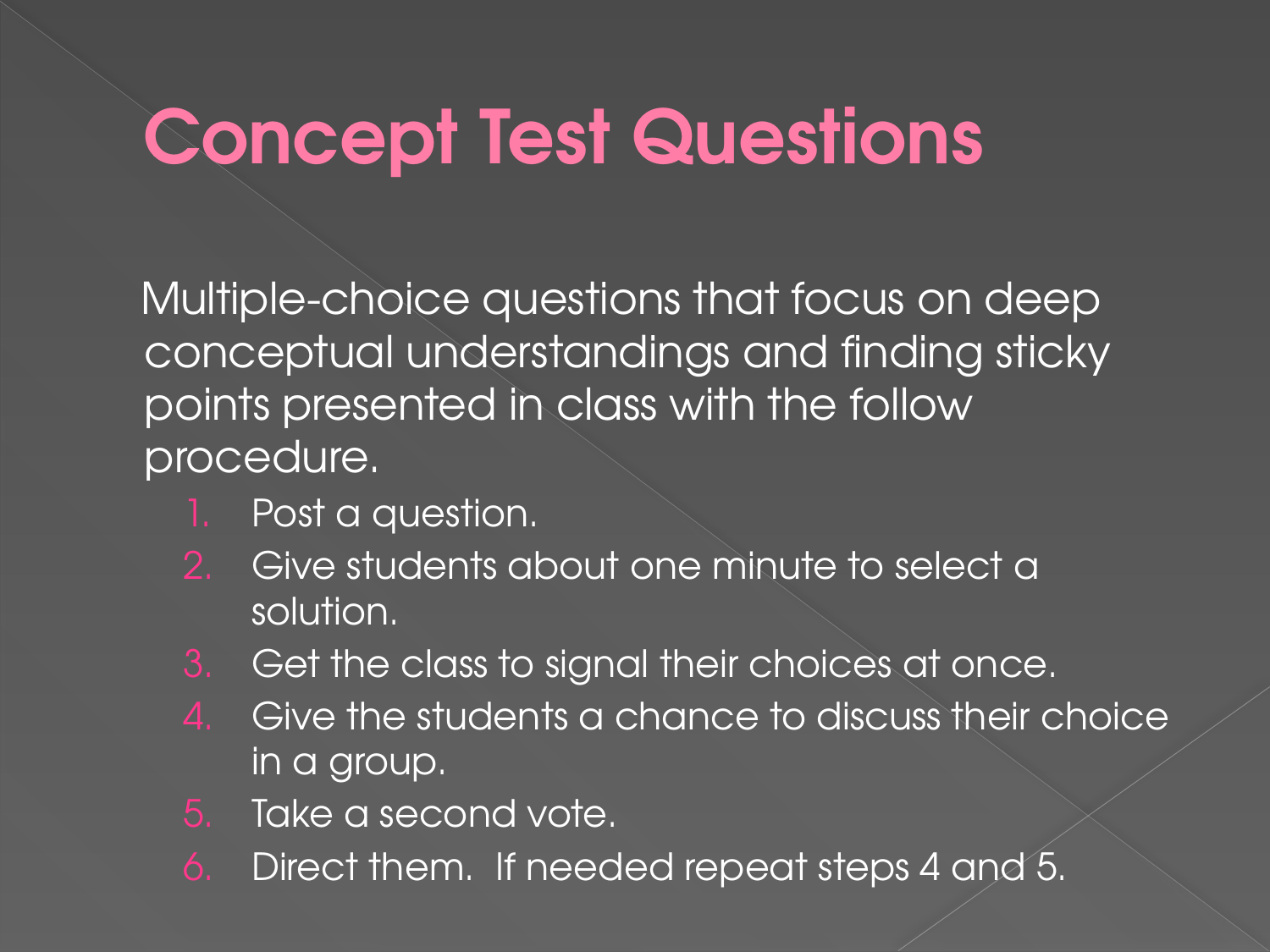

# Concept Test Questions
     Multiple-choice questions that focus on deep conceptual understandings and finding sticky points presented in class with the follow procedure.
Post a question.
Give students about one minute to select a solution.
Get the class to signal their choices at once.
Give the students a chance to discuss their choice in a group.
Take a second vote.
Direct them.  If needed repeat steps 4 and 5.